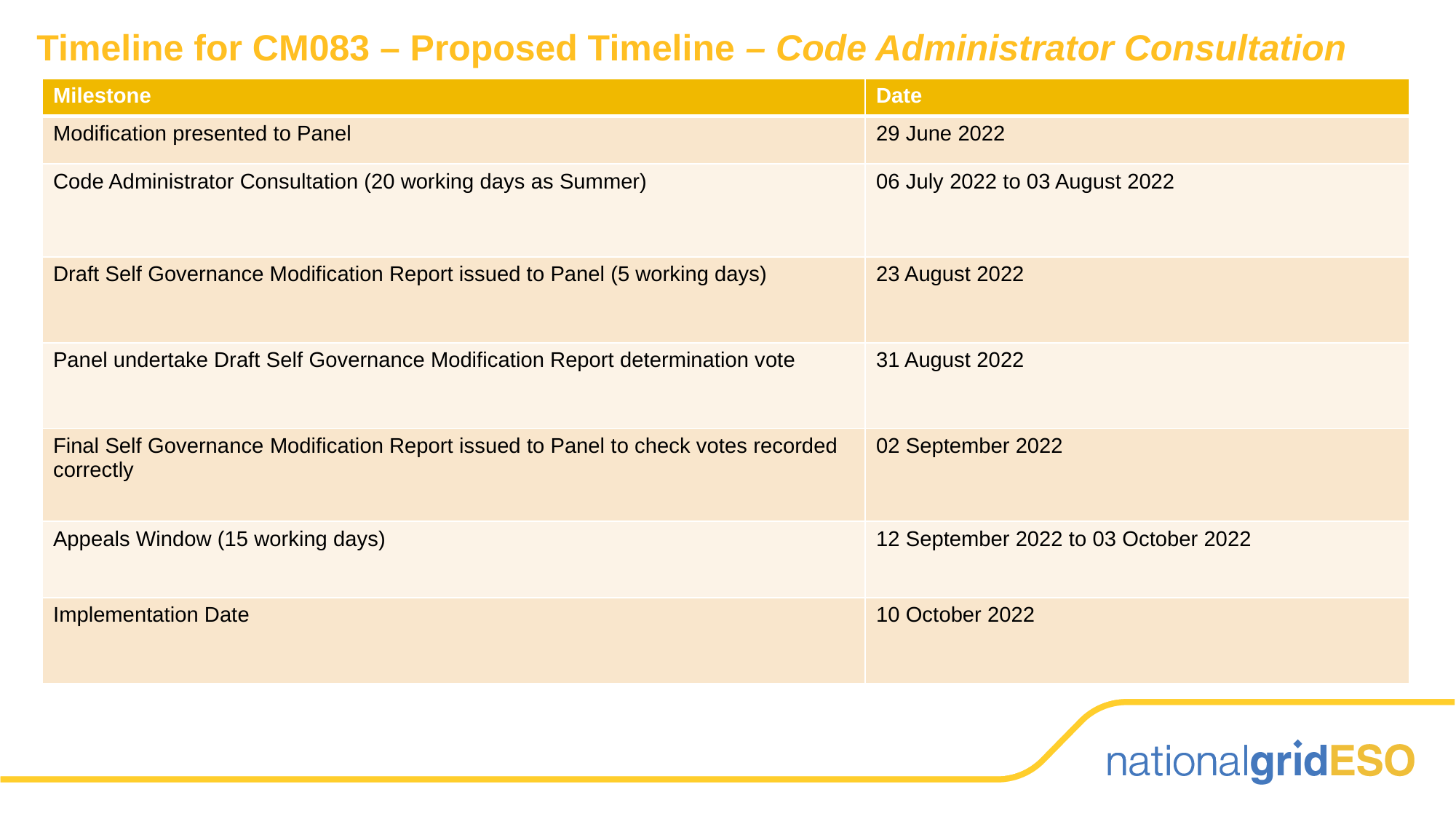

# Timeline for CM083 – Proposed Timeline – Code Administrator Consultation
| Milestone | Date |
| --- | --- |
| Modification presented to Panel | 29 June 2022 |
| Code Administrator Consultation (20 working days as Summer) | 06 July 2022 to 03 August 2022 |
| Draft Self Governance Modification Report issued to Panel (5 working days) | 23 August 2022 |
| Panel undertake Draft Self Governance Modification Report determination vote | 31 August 2022 |
| Final Self Governance Modification Report issued to Panel to check votes recorded correctly | 02 September 2022 |
| Appeals Window (15 working days) | 12 September 2022 to 03 October 2022 |
| Implementation Date | 10 October 2022 |